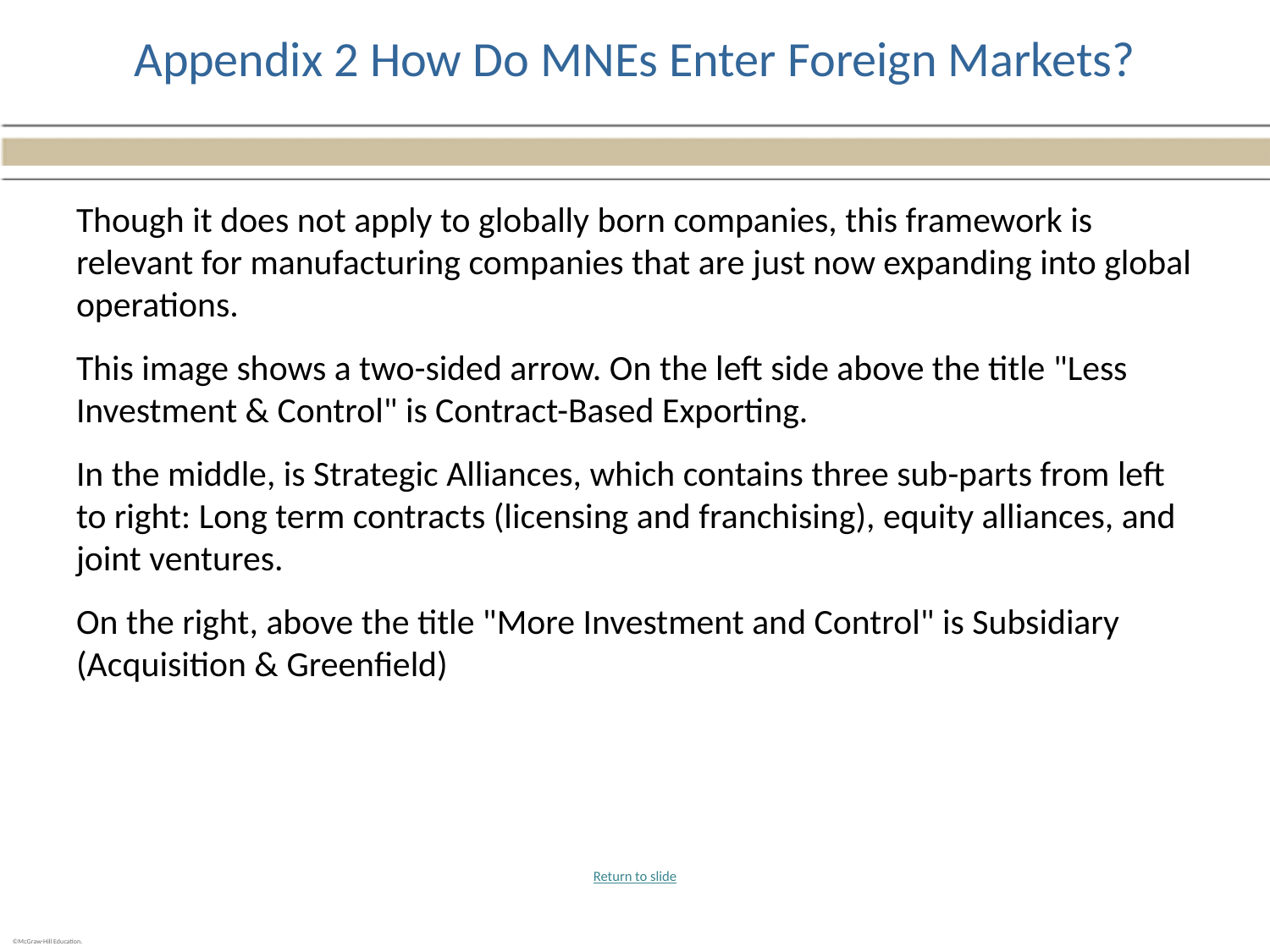

# Appendix 2 How Do MNEs Enter Foreign Markets?
Though it does not apply to globally born companies, this framework is relevant for manufacturing companies that are just now expanding into global operations.
This image shows a two-sided arrow. On the left side above the title "Less Investment & Control" is Contract-Based Exporting.
In the middle, is Strategic Alliances, which contains three sub-parts from left to right: Long term contracts (licensing and franchising), equity alliances, and joint ventures.
On the right, above the title "More Investment and Control" is Subsidiary (Acquisition & Greenfield)
Return to slide